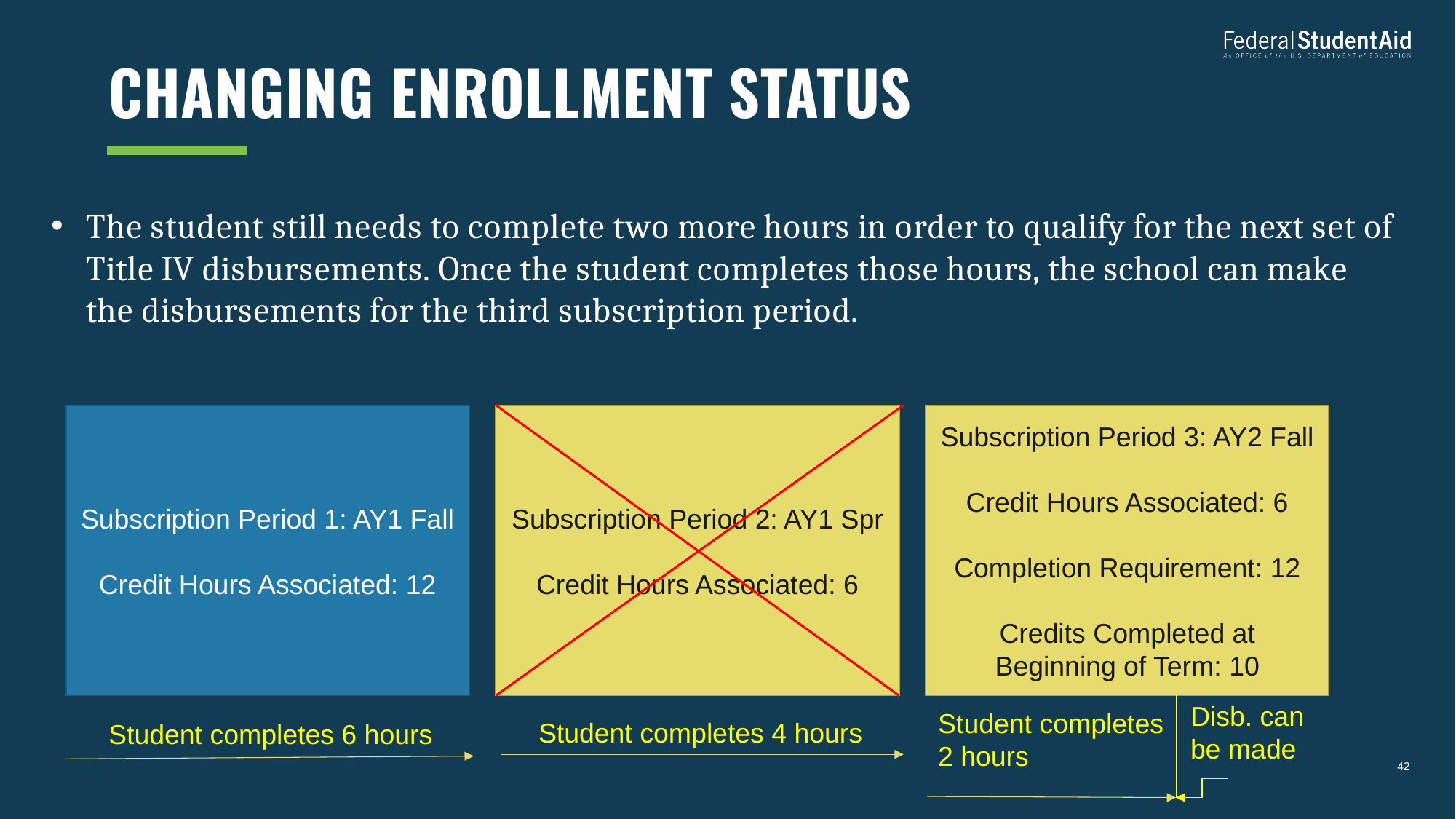

# Changing enrollment status
The student still needs to complete two more hours in order to qualify for the next set of Title IV disbursements. Once the student completes those hours, the school can make the disbursements for the third subscription period.
Subscription Period 1: AY1 Fall

Credit Hours Associated: 12
Subscription Period 2: AY1 Spr

Credit Hours Associated: 6
Subscription Period 3: AY2 Fall

Credit Hours Associated: 6

Completion Requirement: 12

Credits Completed at Beginning of Term: 10
Disb. can be made
Student completes
2 hours
Student completes 4 hours
Student completes 6 hours
42